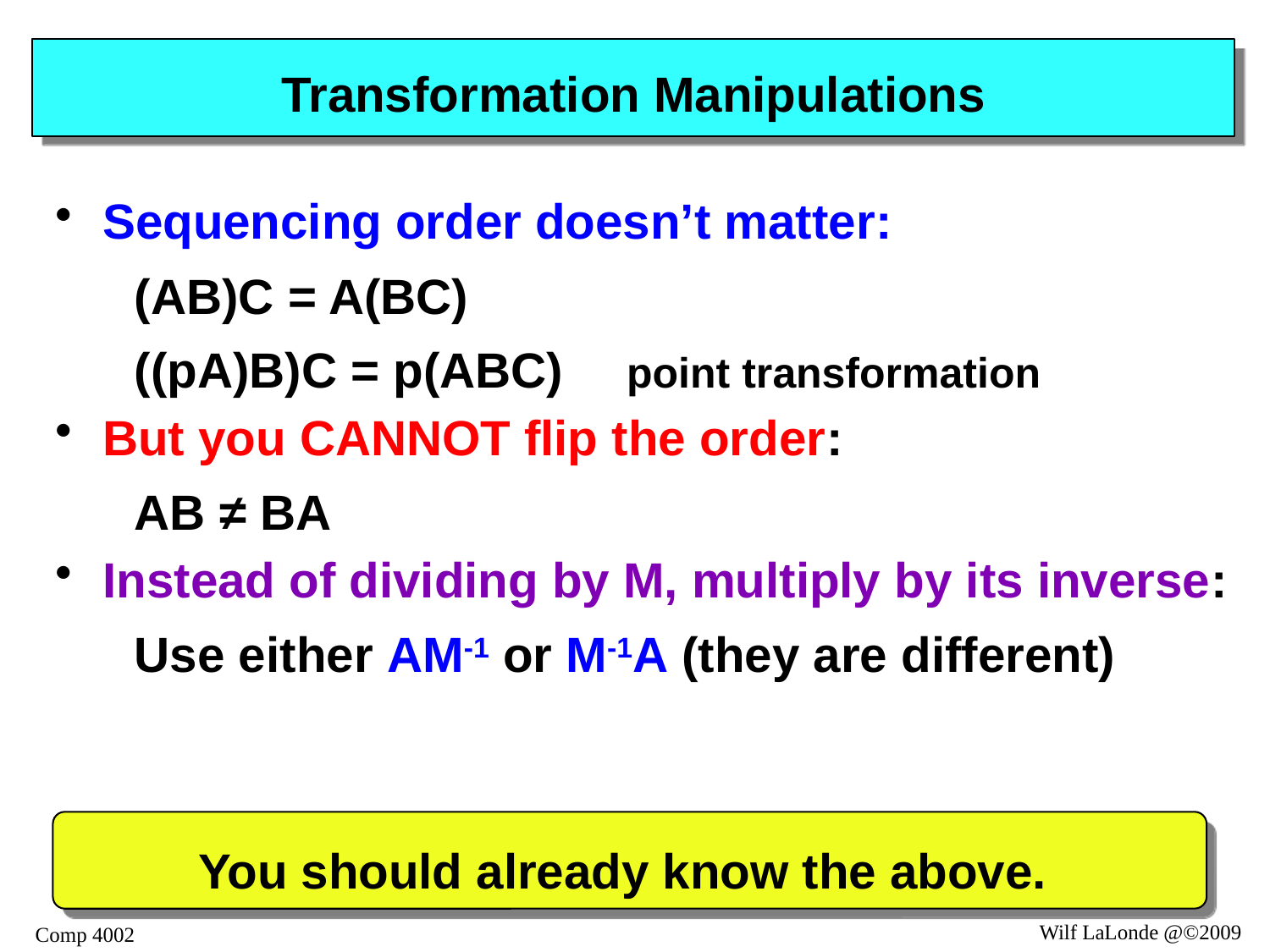

# Transformation Manipulations
Sequencing order doesn’t matter:
(AB)C = A(BC)
((pA)B)C = p(ABC)	point transformation
But you CANNOT flip the order:
AB ≠ BA
Instead of dividing by M, multiply by its inverse:
Use either AM-1 or M-1A (they are different)
You should already know the above.